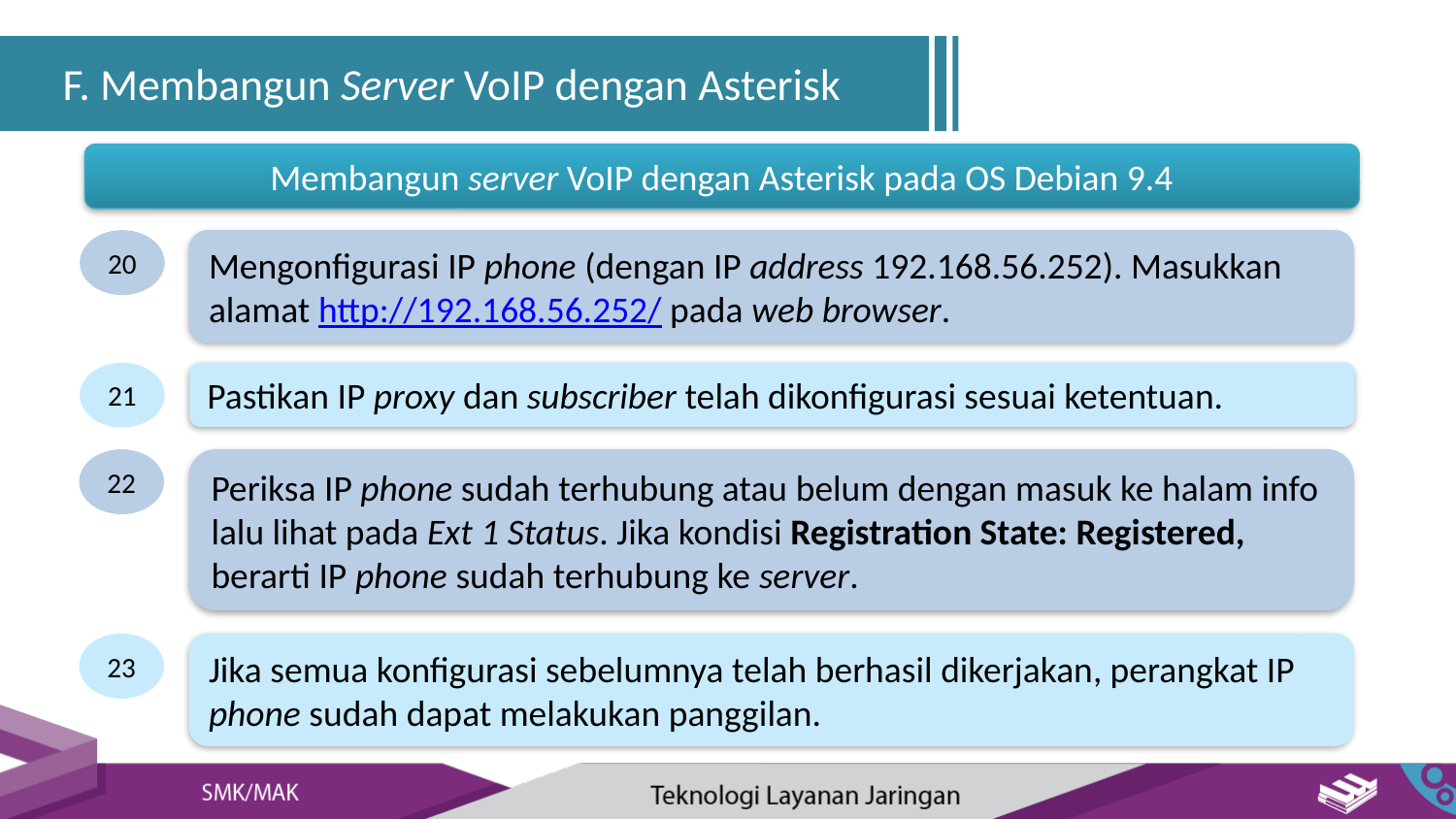

F. Membangun Server VoIP dengan Asterisk
Membangun server VoIP dengan Asterisk pada OS Debian 9.4
20
Mengonfigurasi IP phone (dengan IP address 192.168.56.252). Masukkan alamat http://192.168.56.252/ pada web browser.
21
Pastikan IP proxy dan subscriber telah dikonfigurasi sesuai ketentuan.
22
Periksa IP phone sudah terhubung atau belum dengan masuk ke halam info lalu lihat pada Ext 1 Status. Jika kondisi Registration State: Registered, berarti IP phone sudah terhubung ke server.
23
Jika semua konfigurasi sebelumnya telah berhasil dikerjakan, perangkat IP phone sudah dapat melakukan panggilan.